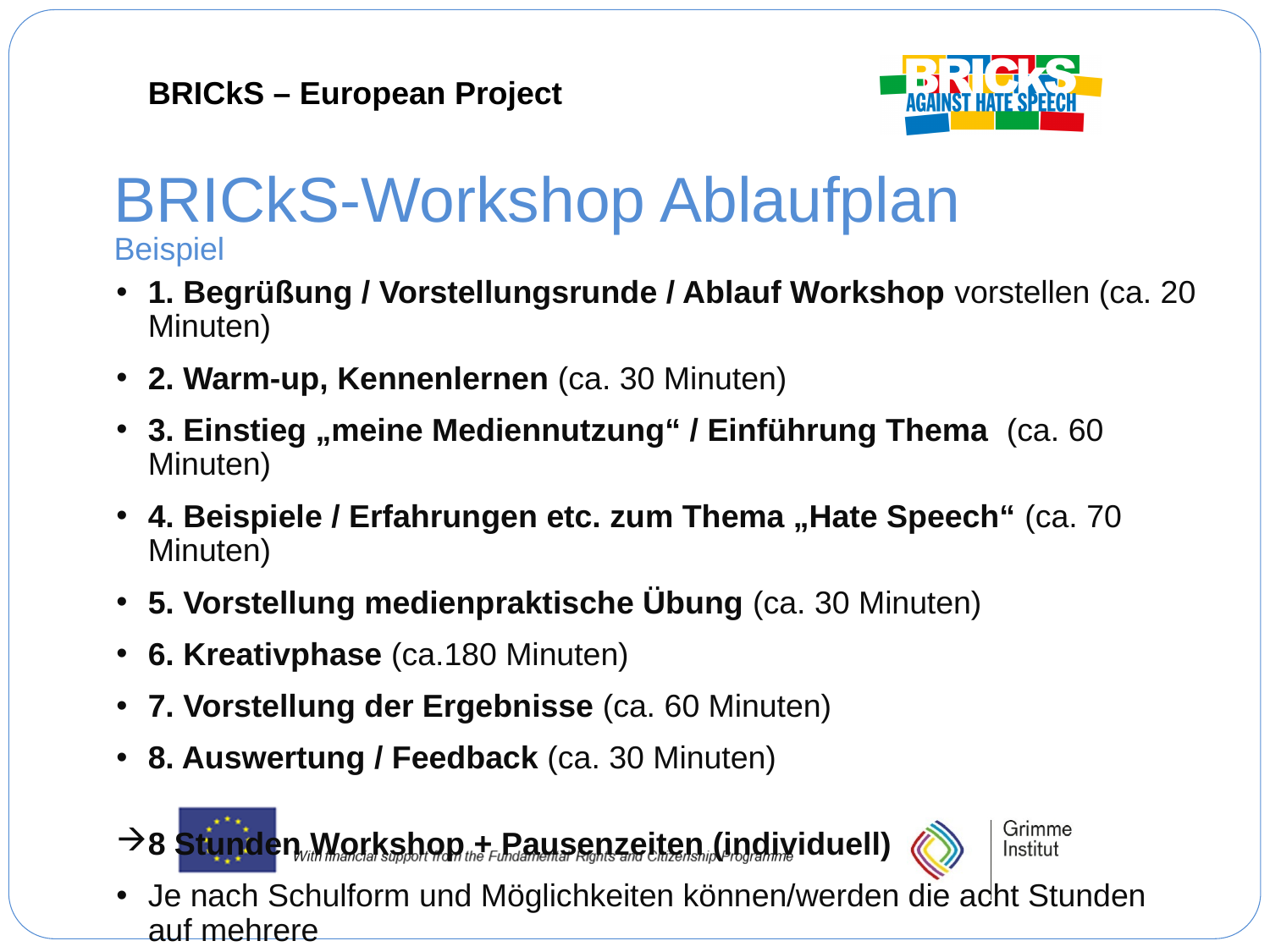

# BRICkS-Workshop Ablaufplan Beispiel

1. Begrüßung / Vorstellungsrunde / Ablauf Workshop vorstellen (ca. 20 Minuten)
2. Warm-up, Kennenlernen (ca. 30 Minuten)
3. Einstieg „meine Mediennutzung“ / Einführung Thema  (ca. 60 Minuten)
4. Beispiele / Erfahrungen etc. zum Thema „Hate Speech“ (ca. 70 Minuten)
5. Vorstellung medienpraktische Übung (ca. 30 Minuten)
6. Kreativphase (ca.180 Minuten)
7. Vorstellung der Ergebnisse (ca. 60 Minuten)
8. Auswertung / Feedback (ca. 30 Minuten)
8 Stunden Workshop + Pausenzeiten (individuell)
Je nach Schulform und Möglichkeiten können/werden die acht Stunden auf mehrere
Termine verteilt.